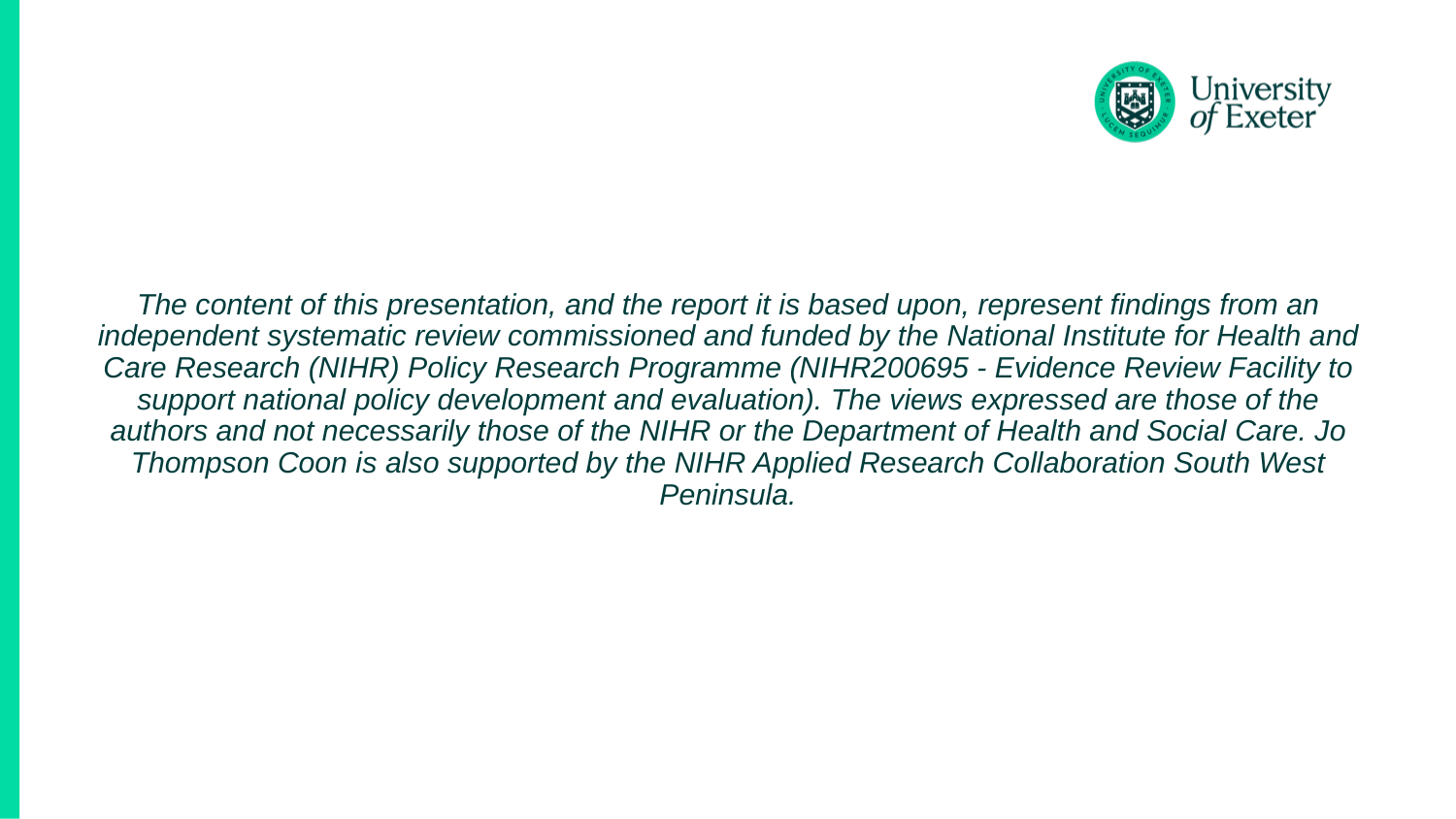

The content of this presentation, and the report it is based upon, represent findings from an independent systematic review commissioned and funded by the National Institute for Health and Care Research (NIHR) Policy Research Programme (NIHR200695 - Evidence Review Facility to support national policy development and evaluation). The views expressed are those of the authors and not necessarily those of the NIHR or the Department of Health and Social Care. Jo Thompson Coon is also supported by the NIHR Applied Research Collaboration South West Peninsula.